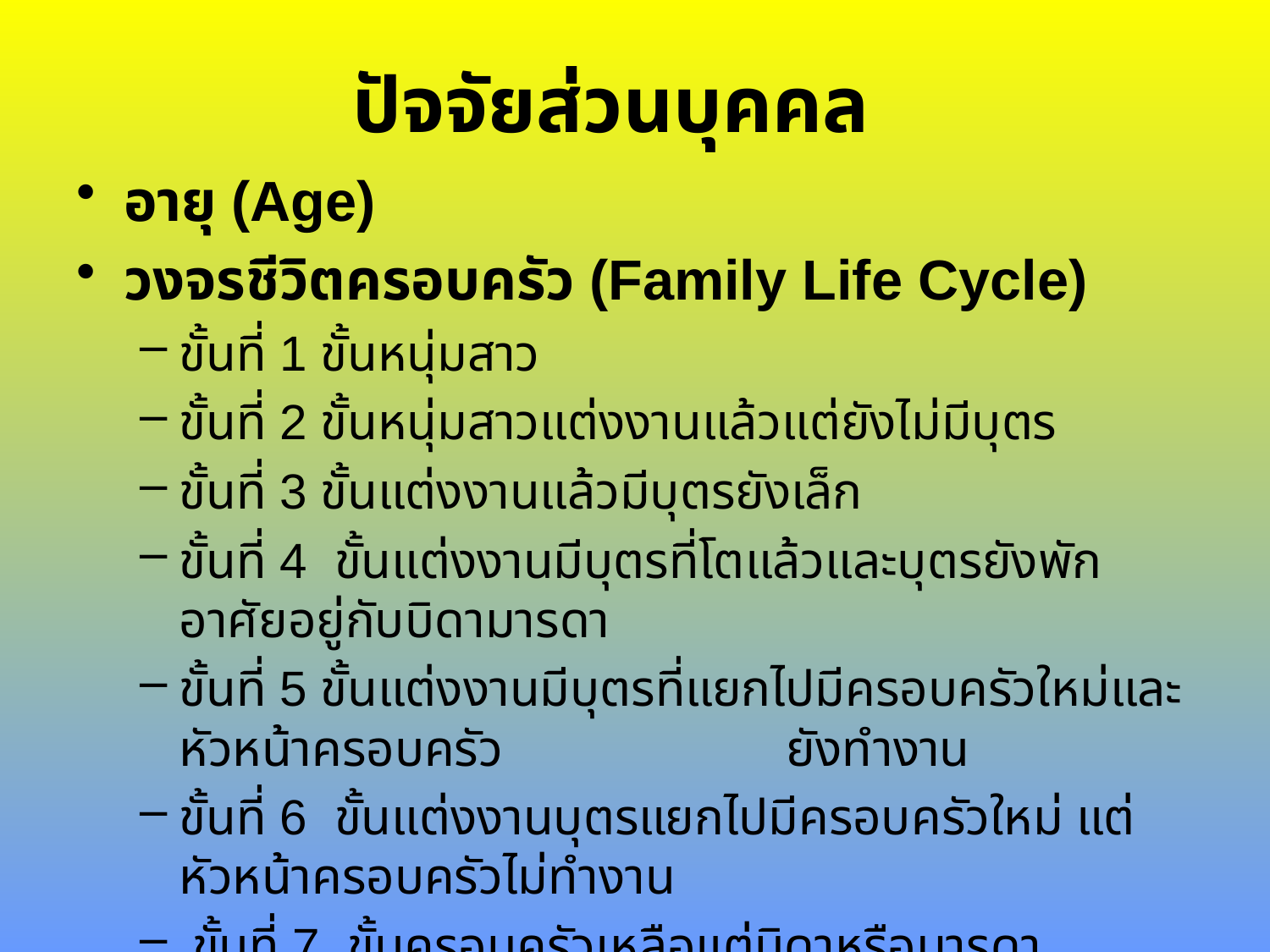

# ปัจจัยส่วนบุคคล
อายุ (Age)
วงจรชีวิตครอบครัว (Family Life Cycle)
ขั้นที่ 1 ขั้นหนุ่มสาว
ขั้นที่ 2 ขั้นหนุ่มสาวแต่งงานแล้วแต่ยังไม่มีบุตร
ขั้นที่ 3 ขั้นแต่งงานแล้วมีบุตรยังเล็ก
ขั้นที่ 4  ขั้นแต่งงานมีบุตรที่โตแล้วและบุตรยังพักอาศัยอยู่กับบิดามารดา
ขั้นที่ 5 ขั้นแต่งงานมีบุตรที่แยกไปมีครอบครัวใหม่และหัวหน้าครอบครัว                      ยังทำงาน
ขั้นที่ 6  ขั้นแต่งงานบุตรแยกไปมีครอบครัวใหม่ แต่หัวหน้าครอบครัวไม่ทำงาน
 ขั้นที่ 7  ขั้นครอบครัวเหลือแต่บิดาหรือมารดา